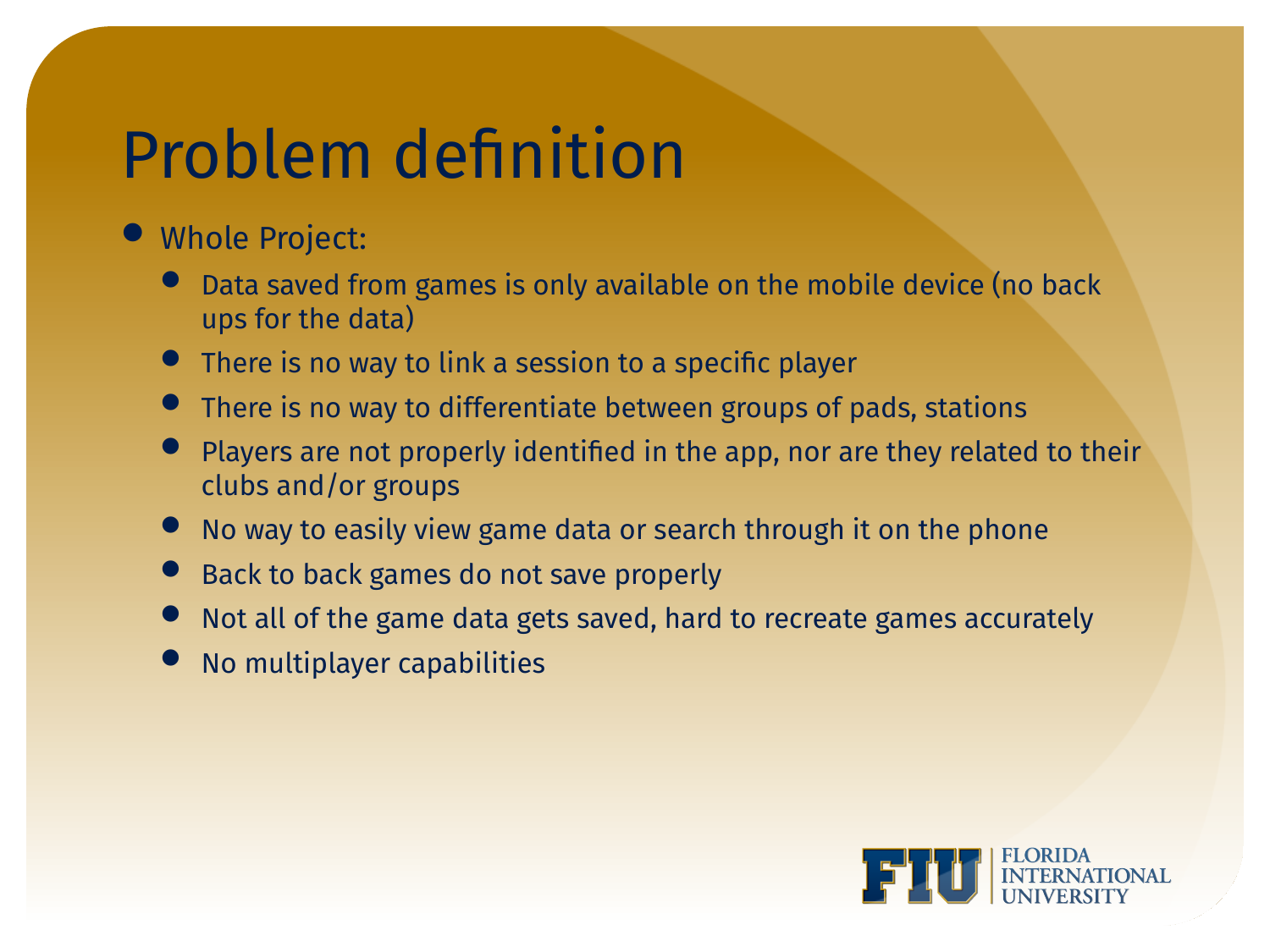

# Problem definition
Whole Project:
Data saved from games is only available on the mobile device (no back ups for the data)
There is no way to link a session to a specific player
There is no way to differentiate between groups of pads, stations
Players are not properly identified in the app, nor are they related to their clubs and/or groups
No way to easily view game data or search through it on the phone
Back to back games do not save properly
Not all of the game data gets saved, hard to recreate games accurately
No multiplayer capabilities